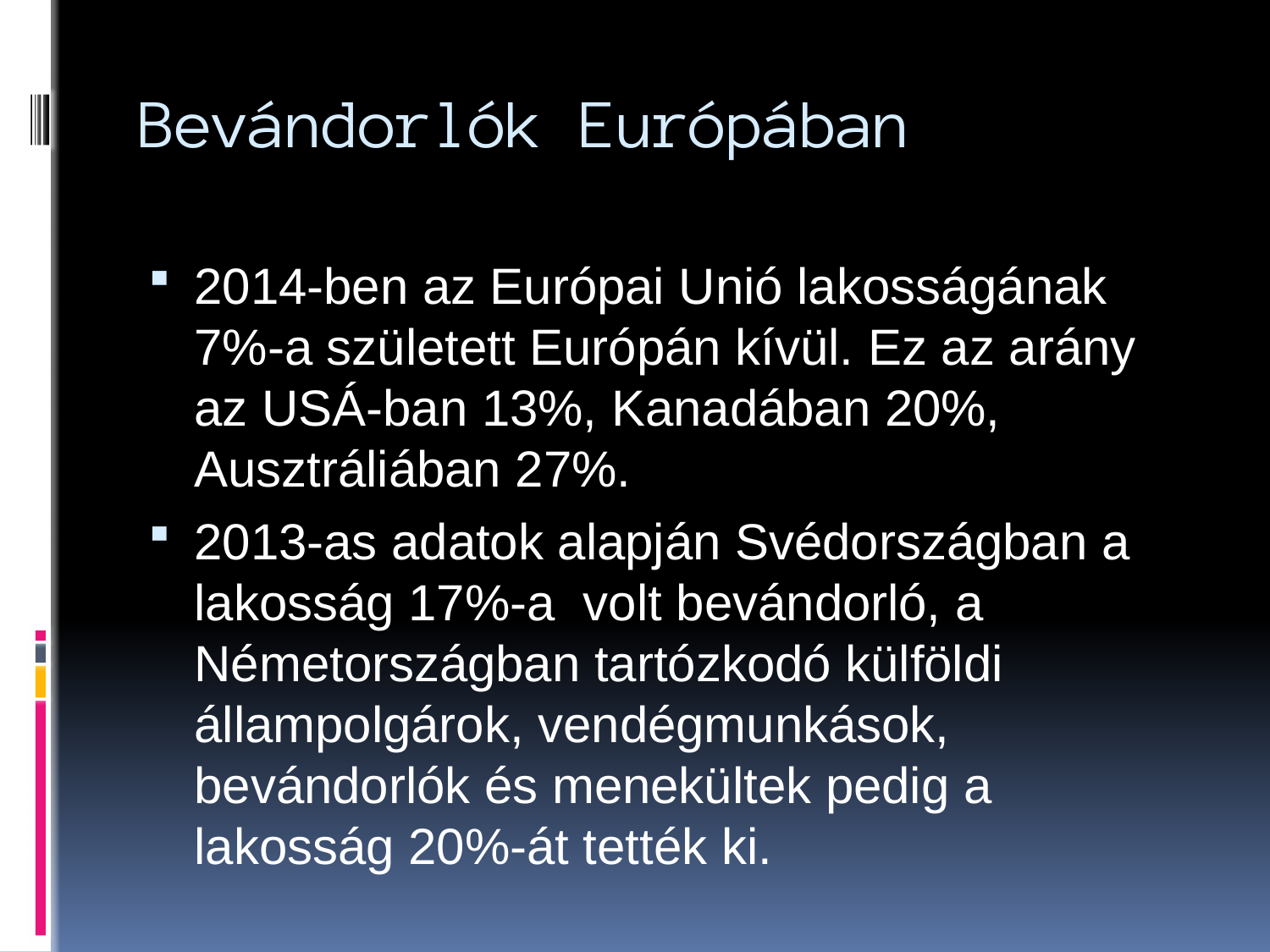

# Bevándorlók Európában
2014-ben az Európai Unió lakosságának 7%-a született Európán kívül. Ez az arány az USÁ-ban 13%, Kanadában 20%, Ausztráliában 27%.
2013-as adatok alapján Svédországban a lakosság 17%-a  volt bevándorló, a Németországban tartózkodó külföldi állampolgárok, vendégmunkások, bevándorlók és menekültek pedig a lakosság 20%-át tették ki.